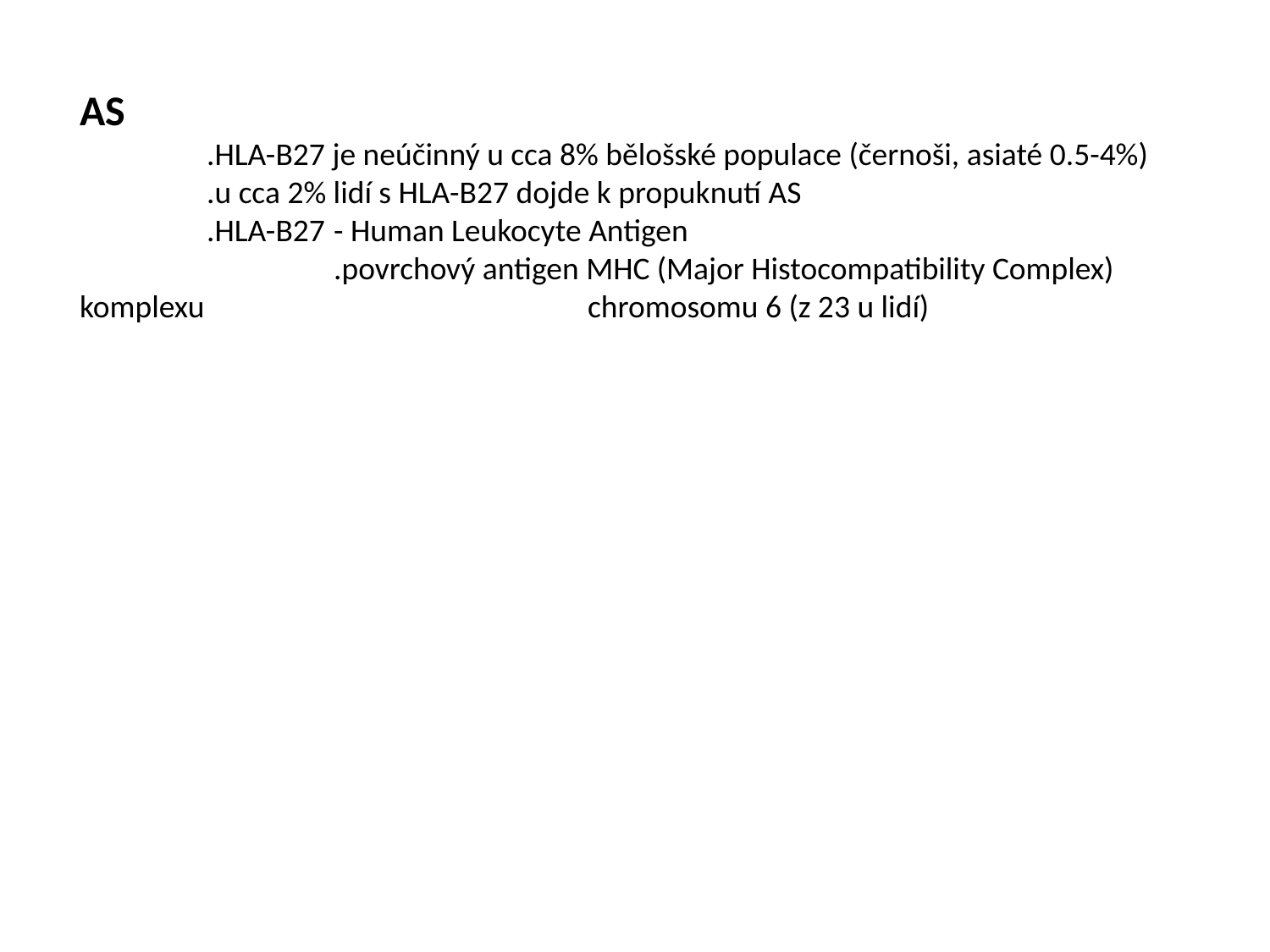

AS
	.HLA-B27 je neúčinný u cca 8% bělošské populace (černoši, asiaté 0.5-4%)
	.u cca 2% lidí s HLA-B27 dojde k propuknutí AS
	.HLA-B27	- Human Leukocyte Antigen
		.povrchový antigen MHC (Major Histocompatibility Complex) komplexu 			chromosomu 6 (z 23 u lidí)